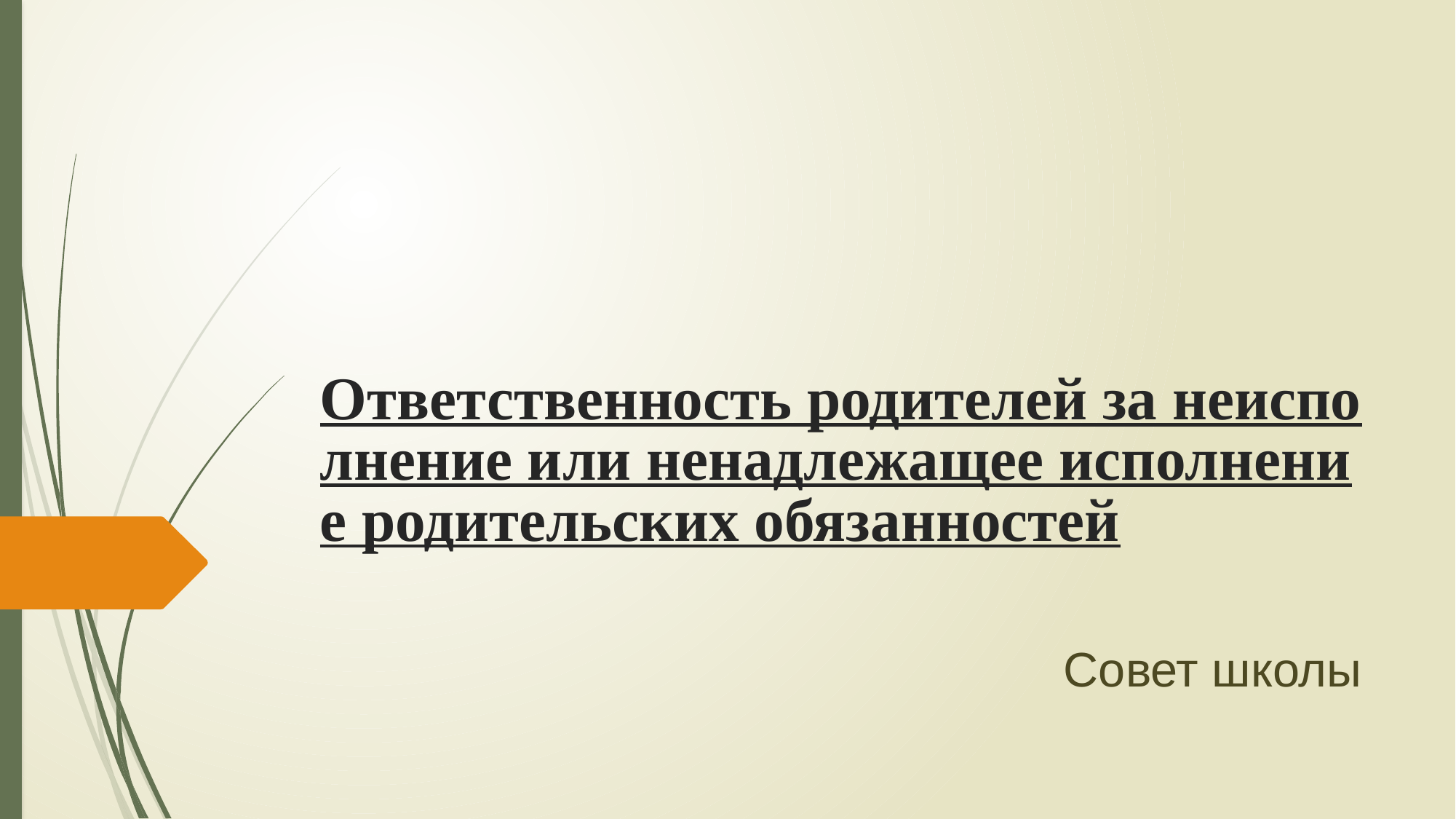

# Ответственность родителей за неисполнение или ненадлежащее исполнение родительских обязанностей
Совет школы